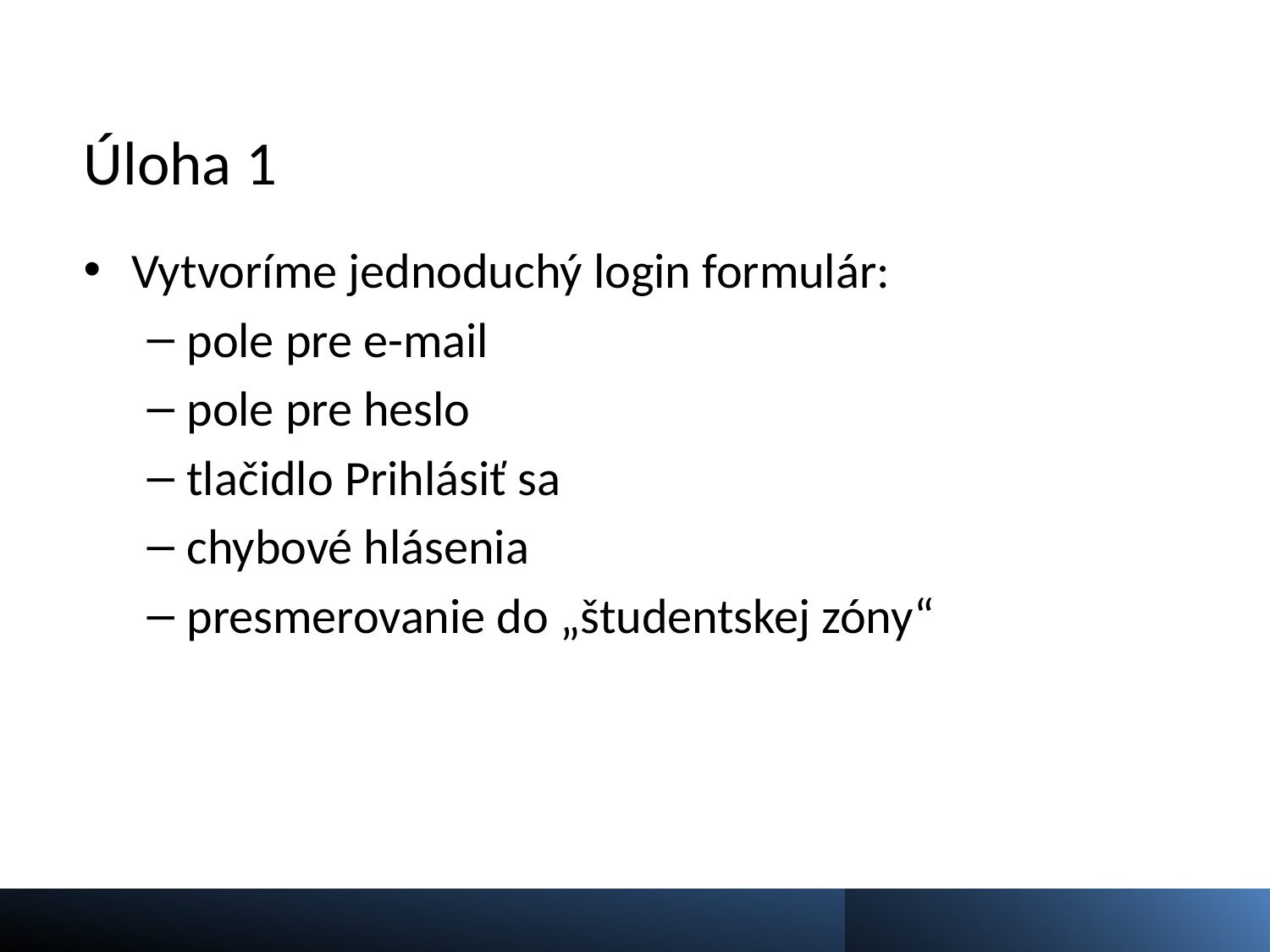

# Úloha 1
Vytvoríme jednoduchý login formulár:
pole pre e-mail
pole pre heslo
tlačidlo Prihlásiť sa
chybové hlásenia
presmerovanie do „študentskej zóny“